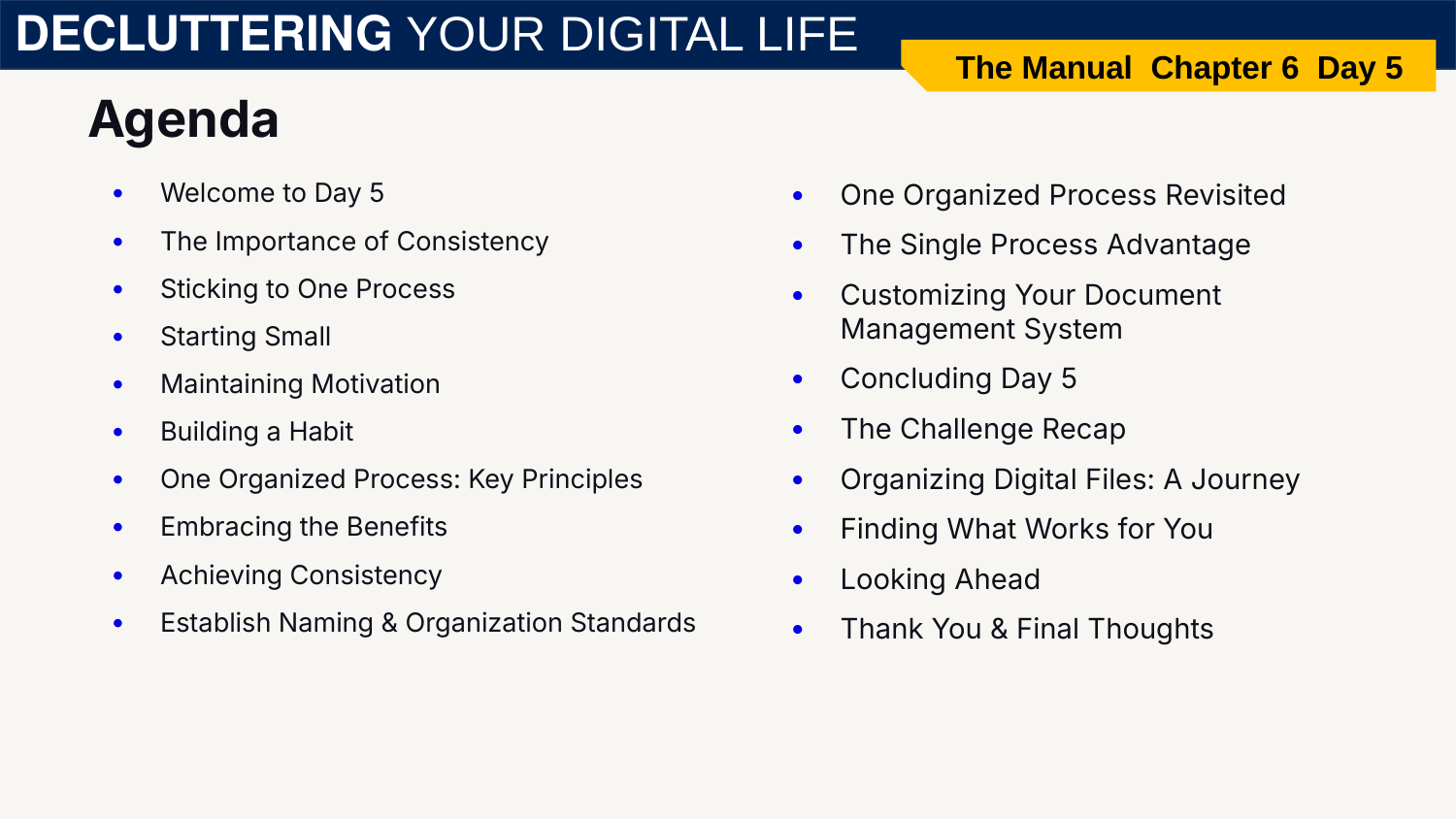

DECLUTTERING YOUR DIGITAL LIFE
The Manual  Chapter 6  Day 5

# Agenda
One Organized Process Revisited
The Single Process Advantage
Customizing Your Document Management System
Concluding Day 5
The Challenge Recap
Organizing Digital Files: A Journey
Finding What Works for You
Looking Ahead
Thank You & Final Thoughts
Welcome to Day 5
The Importance of Consistency
Sticking to One Process
Starting Small
Maintaining Motivation
Building a Habit
One Organized Process: Key Principles
Embracing the Benefits
Achieving Consistency
Establish Naming & Organization Standards